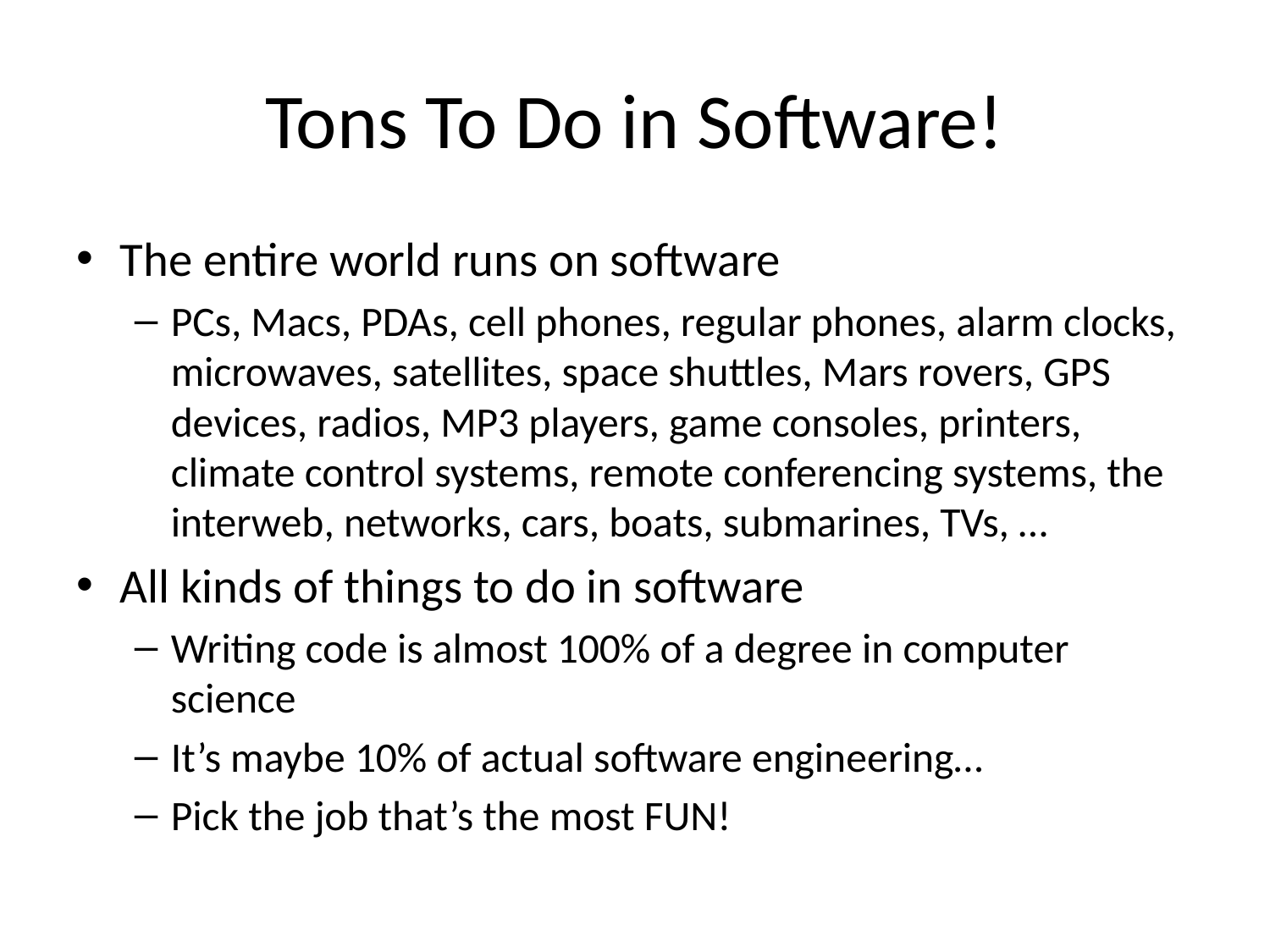

# Tons To Do in Software!
The entire world runs on software
PCs, Macs, PDAs, cell phones, regular phones, alarm clocks, microwaves, satellites, space shuttles, Mars rovers, GPS devices, radios, MP3 players, game consoles, printers, climate control systems, remote conferencing systems, the interweb, networks, cars, boats, submarines, TVs, …
All kinds of things to do in software
Writing code is almost 100% of a degree in computer science
It’s maybe 10% of actual software engineering…
Pick the job that’s the most FUN!